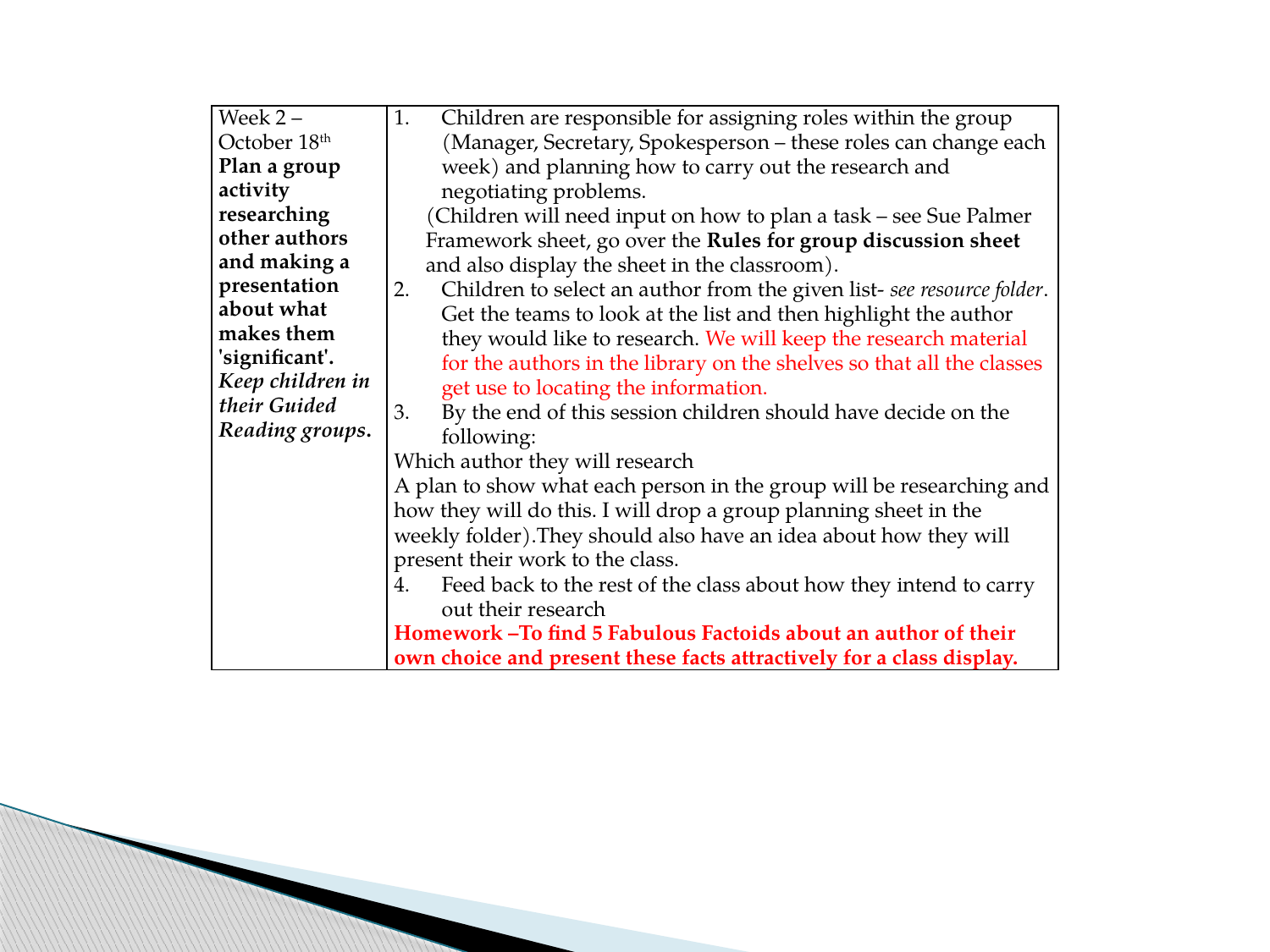

| Week 2 – October 18th Plan a group activity researching other authors and making a presentation about what makes them 'significant'. Keep children in their Guided Reading groups. | Children are responsible for assigning roles within the group (Manager, Secretary, Spokesperson – these roles can change each week) and planning how to carry out the research and negotiating problems. (Children will need input on how to plan a task – see Sue Palmer Framework sheet, go over the Rules for group discussion sheet and also display the sheet in the classroom). Children to select an author from the given list- see resource folder. Get the teams to look at the list and then highlight the author they would like to research. We will keep the research material for the authors in the library on the shelves so that all the classes get use to locating the information. By the end of this session children should have decide on the following: Which author they will research A plan to show what each person in the group will be researching and how they will do this. I will drop a group planning sheet in the weekly folder).They should also have an idea about how they will present their work to the class. Feed back to the rest of the class about how they intend to carry out their research Homework –To find 5 Fabulous Factoids about an author of their own choice and present these facts attractively for a class display. |
| --- | --- |